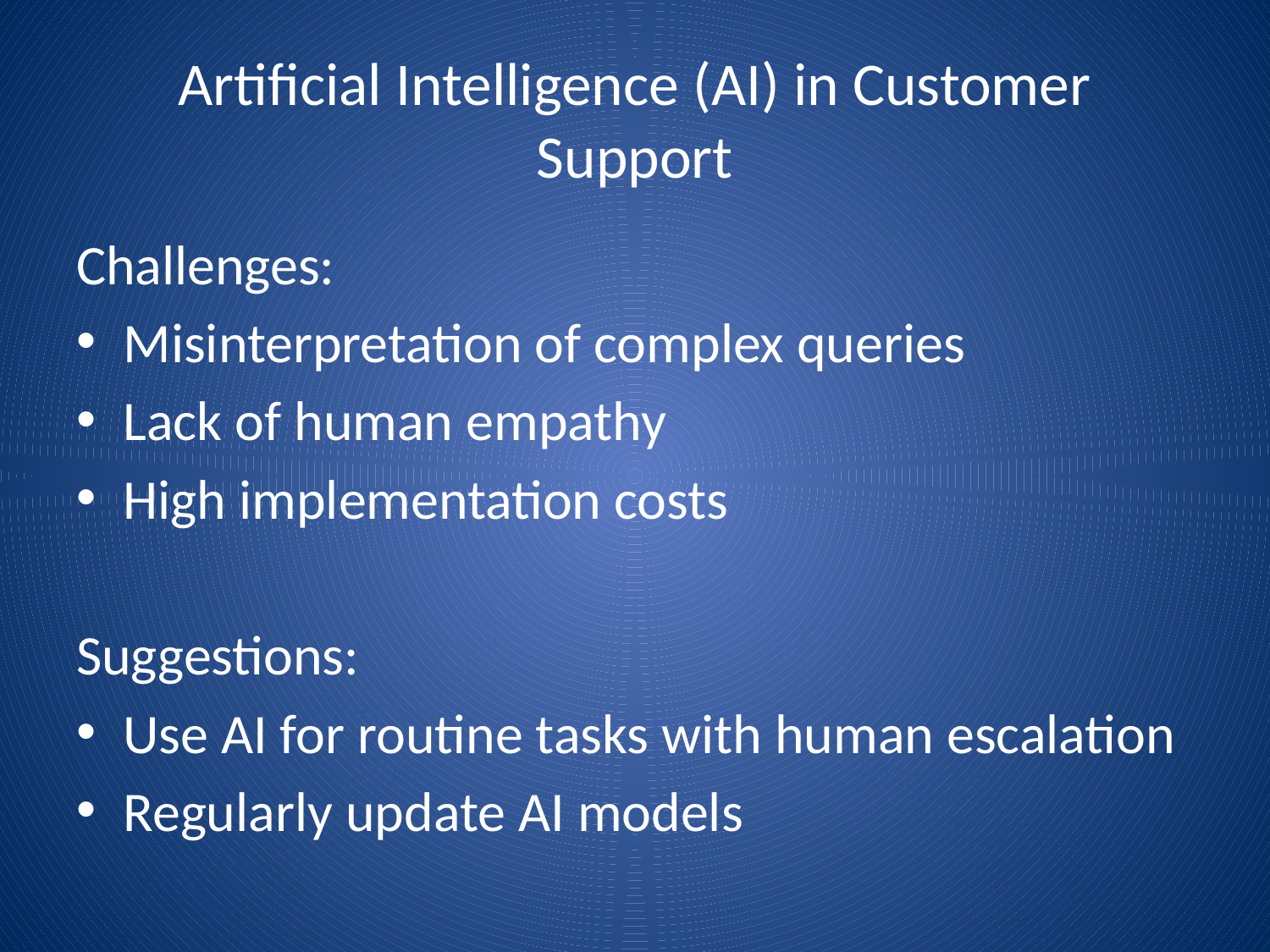

# Artificial Intelligence (AI) in Customer Support
Challenges:
Misinterpretation of complex queries
Lack of human empathy
High implementation costs

Suggestions:
Use AI for routine tasks with human escalation
Regularly update AI models